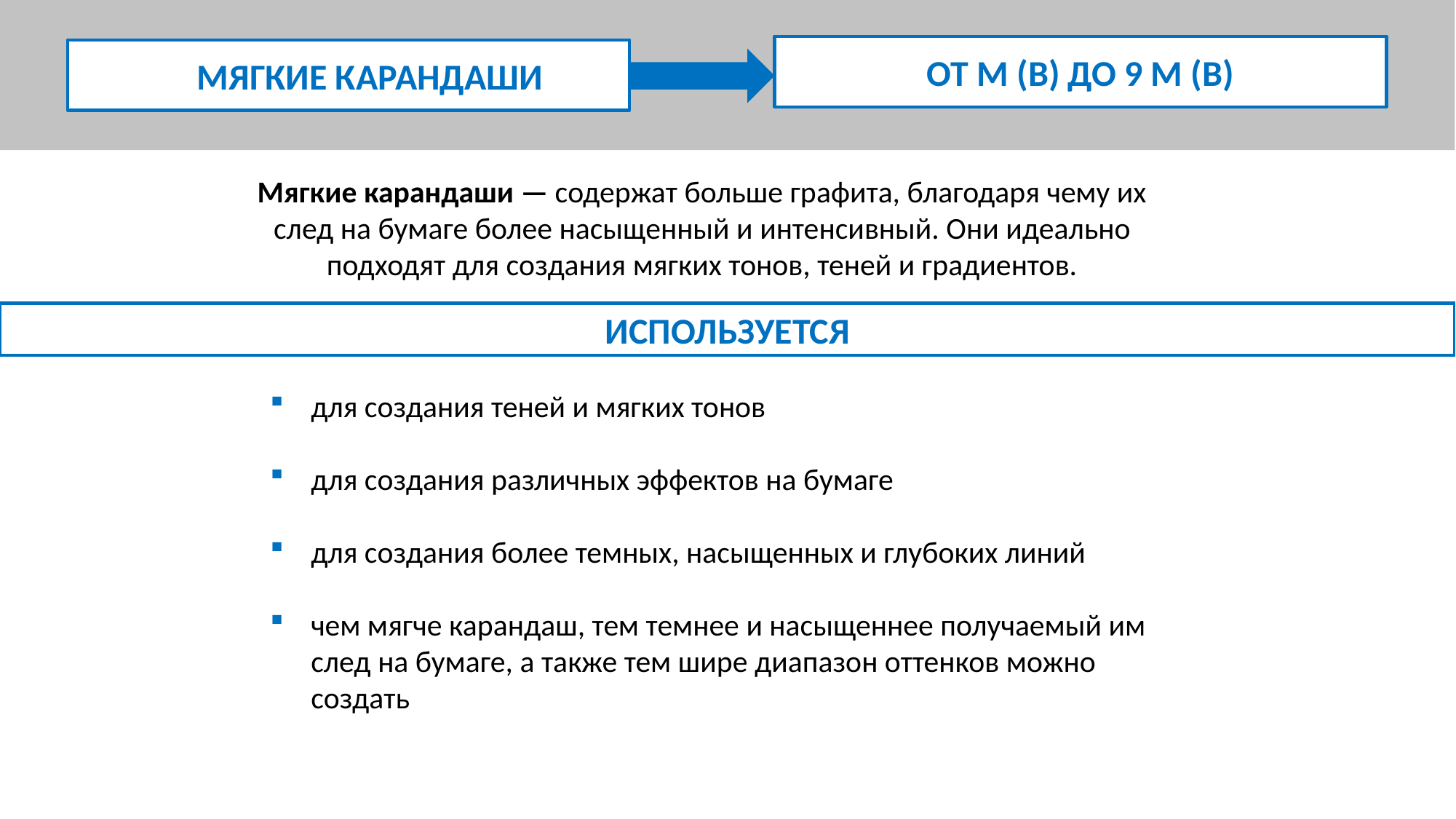

ОТ М (В) ДО 9 М (В)

МЯГКИЕ КАРАНДАШИ

Мягкие карандаши — содержат больше графита, благодаря чему их след на бумаге более насыщенный и интенсивный. Они идеально подходят для создания мягких тонов, теней и градиентов.
ИСПОЛЬЗУЕТСЯ
для создания теней и мягких тонов

для создания различных эффектов на бумаге

для создания более темных, насыщенных и глубоких линий

чем мягче карандаш, тем темнее и насыщеннее получаемый им след на бумаге, а также тем шире диапазон оттенков можно создать